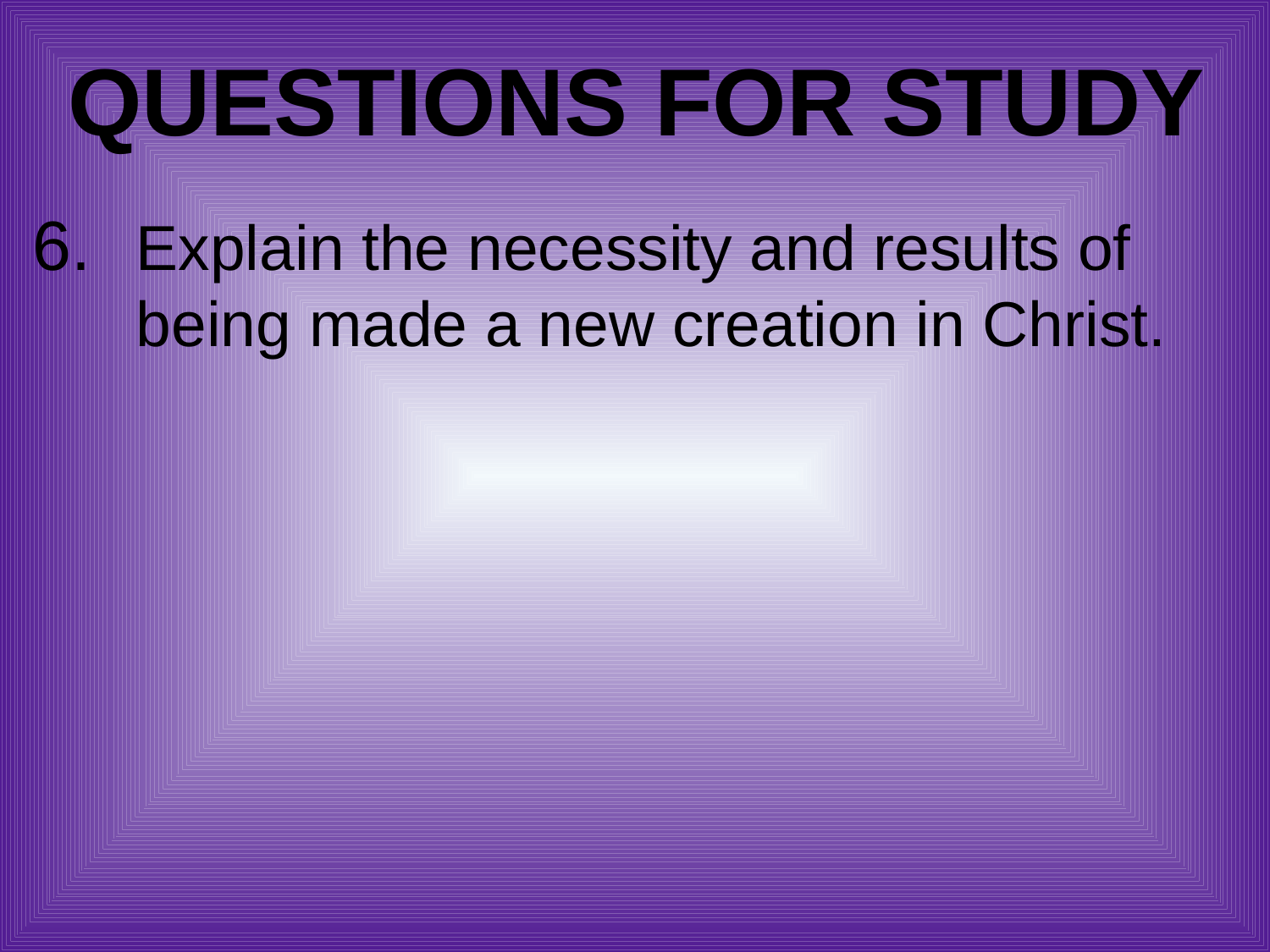

# Questions for Study
Explain the necessity and results of being made a new creation in Christ.